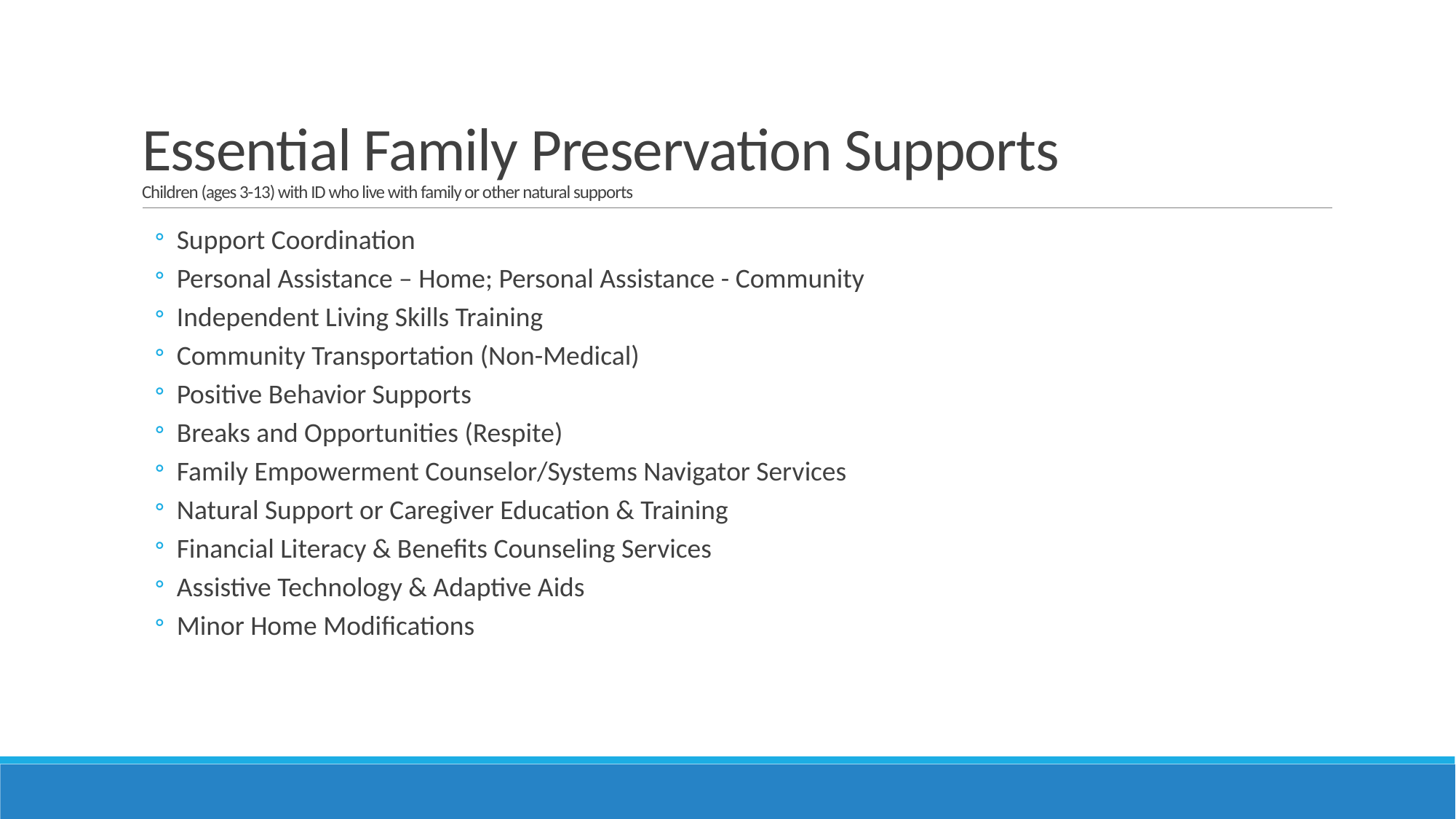

# Essential Family Preservation Supports Children (ages 3-13) with ID who live with family or other natural supports
Support Coordination
Personal Assistance – Home; Personal Assistance - Community
Independent Living Skills Training
Community Transportation (Non-Medical)
Positive Behavior Supports
Breaks and Opportunities (Respite)
Family Empowerment Counselor/Systems Navigator Services
Natural Support or Caregiver Education & Training
Financial Literacy & Benefits Counseling Services
Assistive Technology & Adaptive Aids
Minor Home Modifications